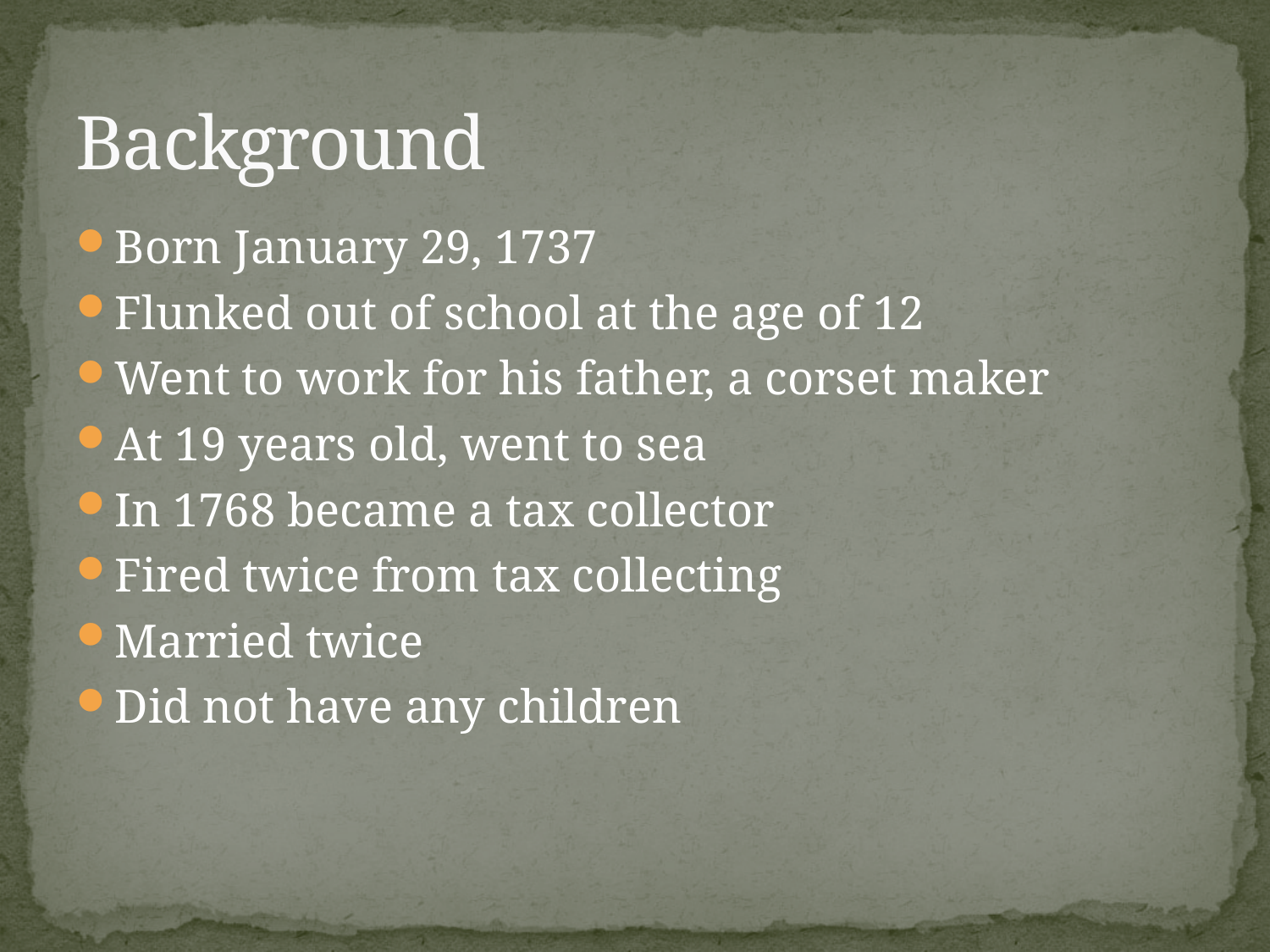

# Background
Born January 29, 1737
Flunked out of school at the age of 12
Went to work for his father, a corset maker
At 19 years old, went to sea
In 1768 became a tax collector
Fired twice from tax collecting
Married twice
Did not have any children